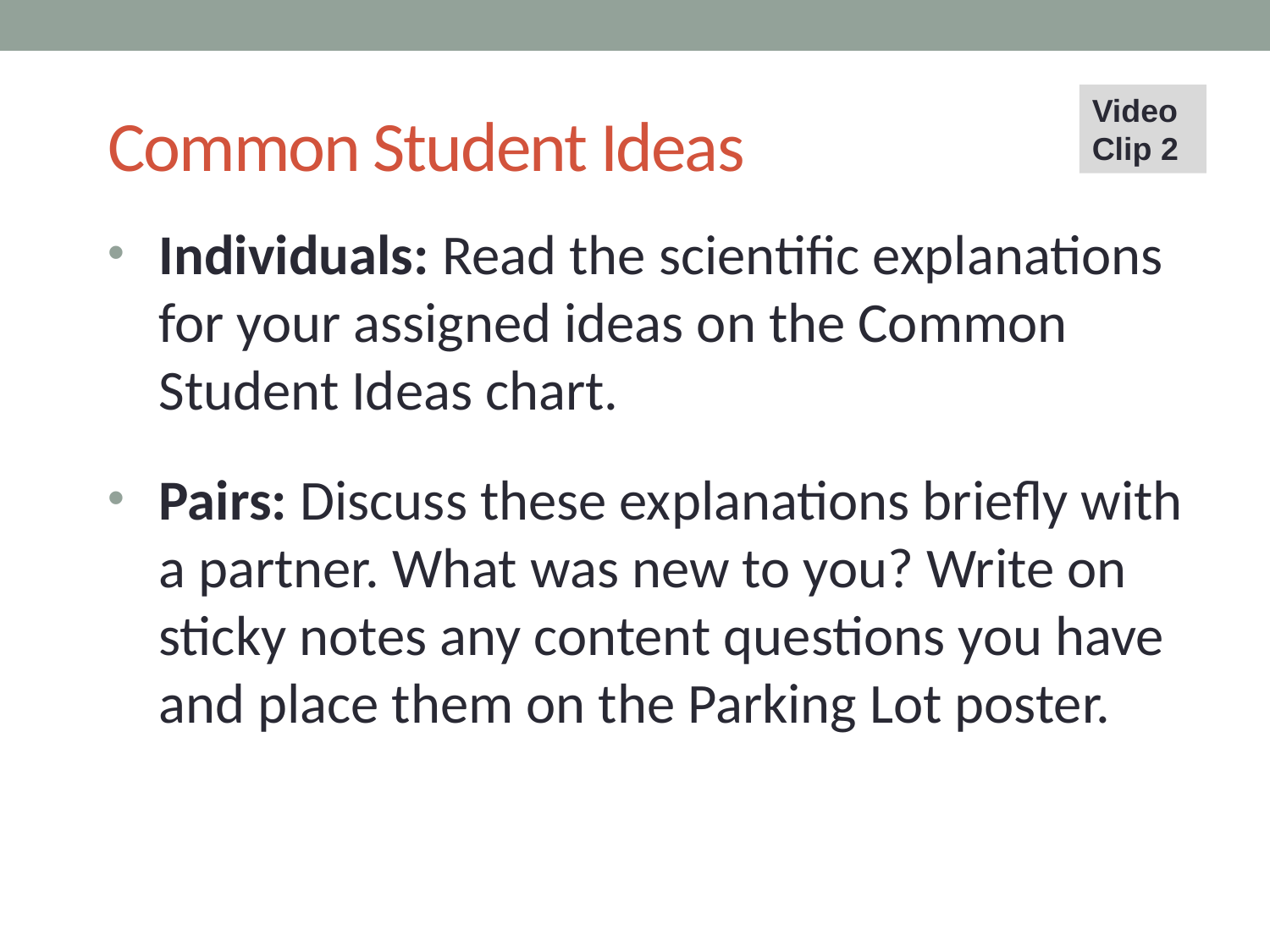

# Common Student Ideas
Video Clip 2
Individuals: Read the scientific explanations for your assigned ideas on the Common Student Ideas chart.
Pairs: Discuss these explanations briefly with a partner. What was new to you? Write on sticky notes any content questions you have and place them on the Parking Lot poster.